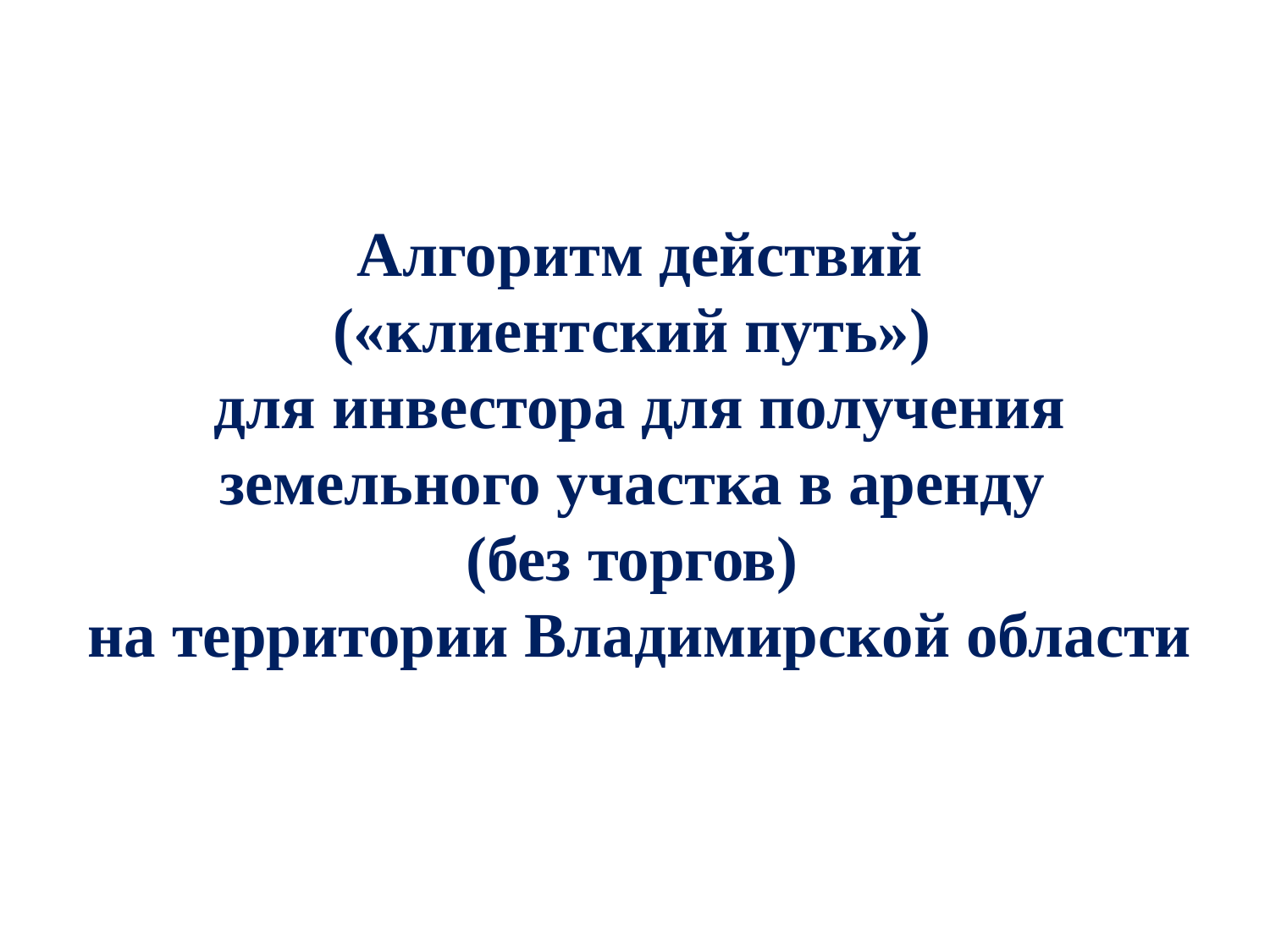

# Алгоритм действий («клиентский путь») для инвестора для получения земельного участка в аренду (без торгов) на территории Владимирской области